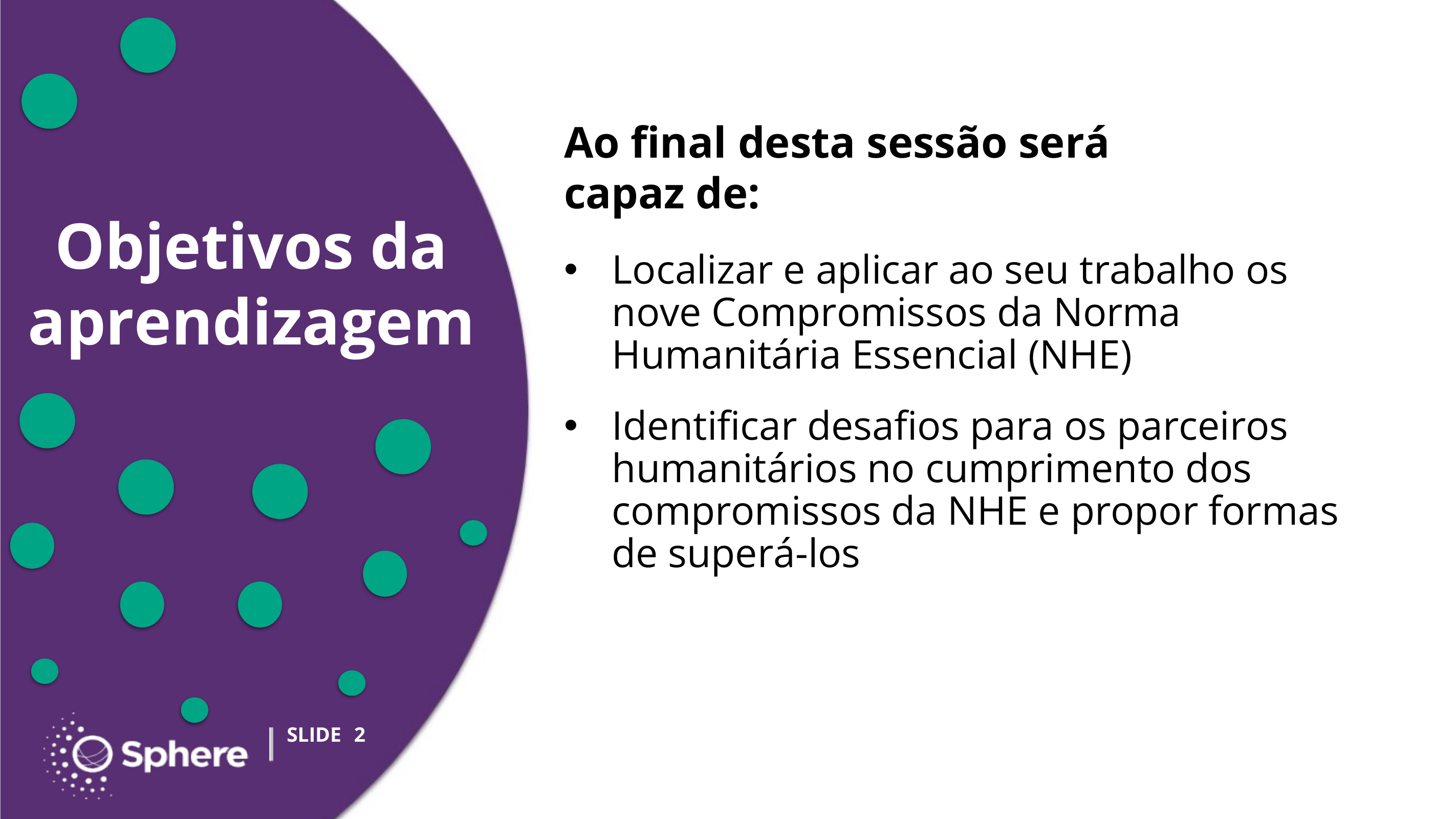

# Ao final desta sessão será
capaz de:
Localizar e aplicar ao seu trabalho os nove Compromissos da Norma Humanitária Essencial (NHE)
Identificar desafios para os parceiros humanitários no cumprimento dos compromissos da NHE e propor formas de superá-los

2